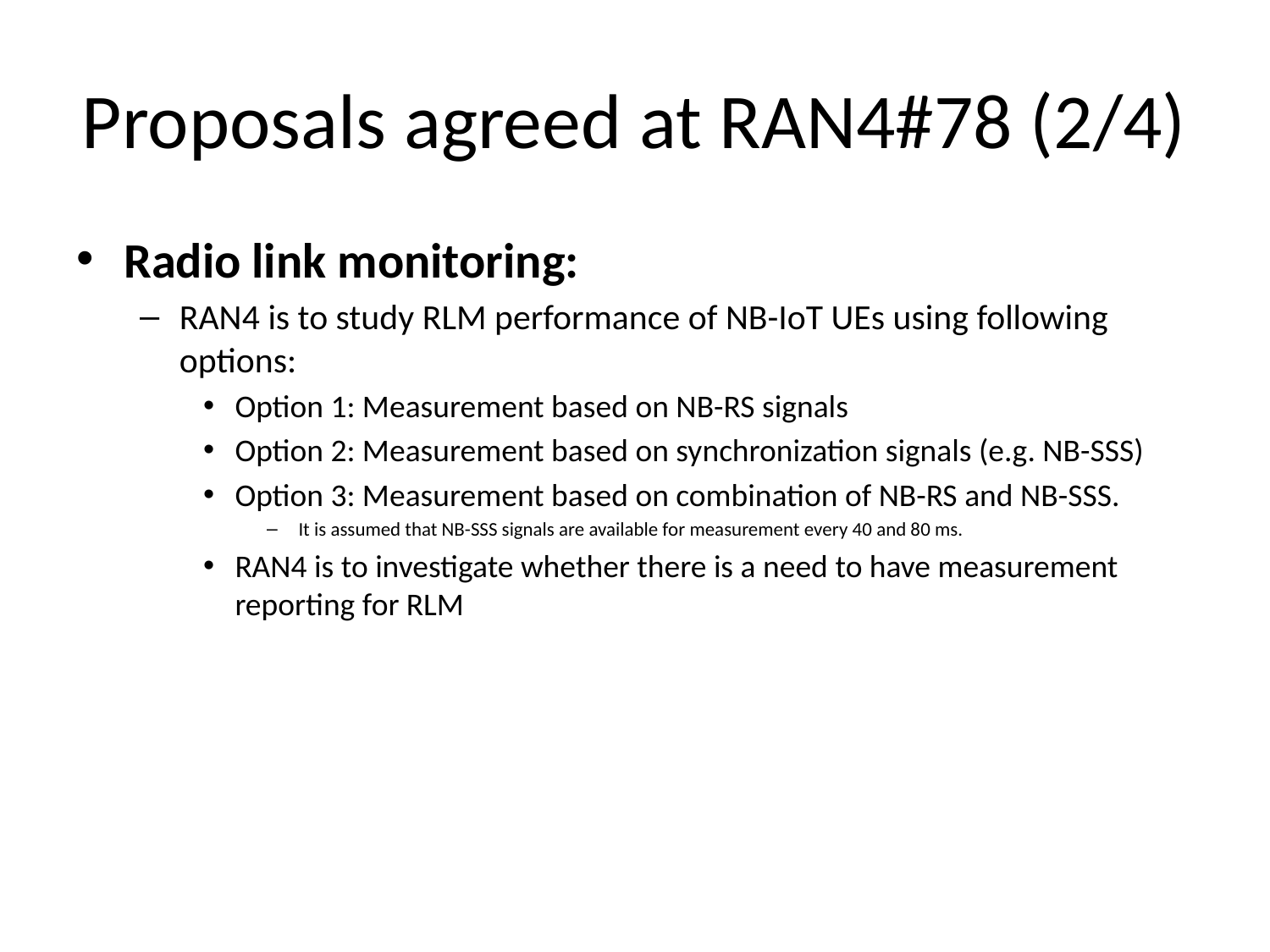

# Proposals agreed at RAN4#78 (2/4)
Radio link monitoring:
RAN4 is to study RLM performance of NB-IoT UEs using following options:
Option 1: Measurement based on NB-RS signals
Option 2: Measurement based on synchronization signals (e.g. NB-SSS)
Option 3: Measurement based on combination of NB-RS and NB-SSS.
It is assumed that NB-SSS signals are available for measurement every 40 and 80 ms.
RAN4 is to investigate whether there is a need to have measurement reporting for RLM